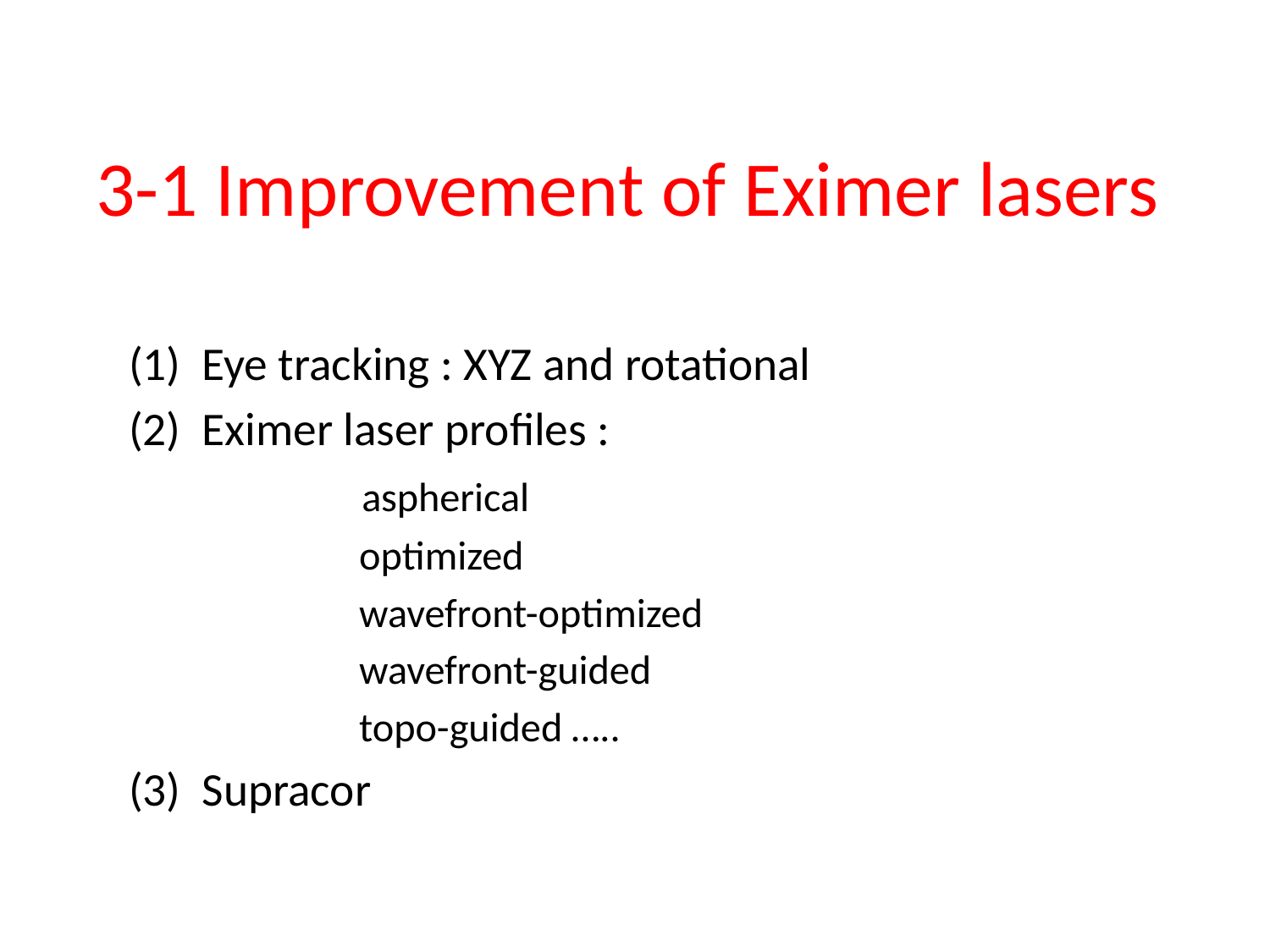

# 3-1 Improvement of Eximer lasers

  (1)  Eye tracking : XYZ and rotational
  (2)  Eximer laser profiles :
                        aspherical
                           optimized
                           wavefront-optimized
                           wavefront-guided
                           topo-guided …..
  (3)  Supracor